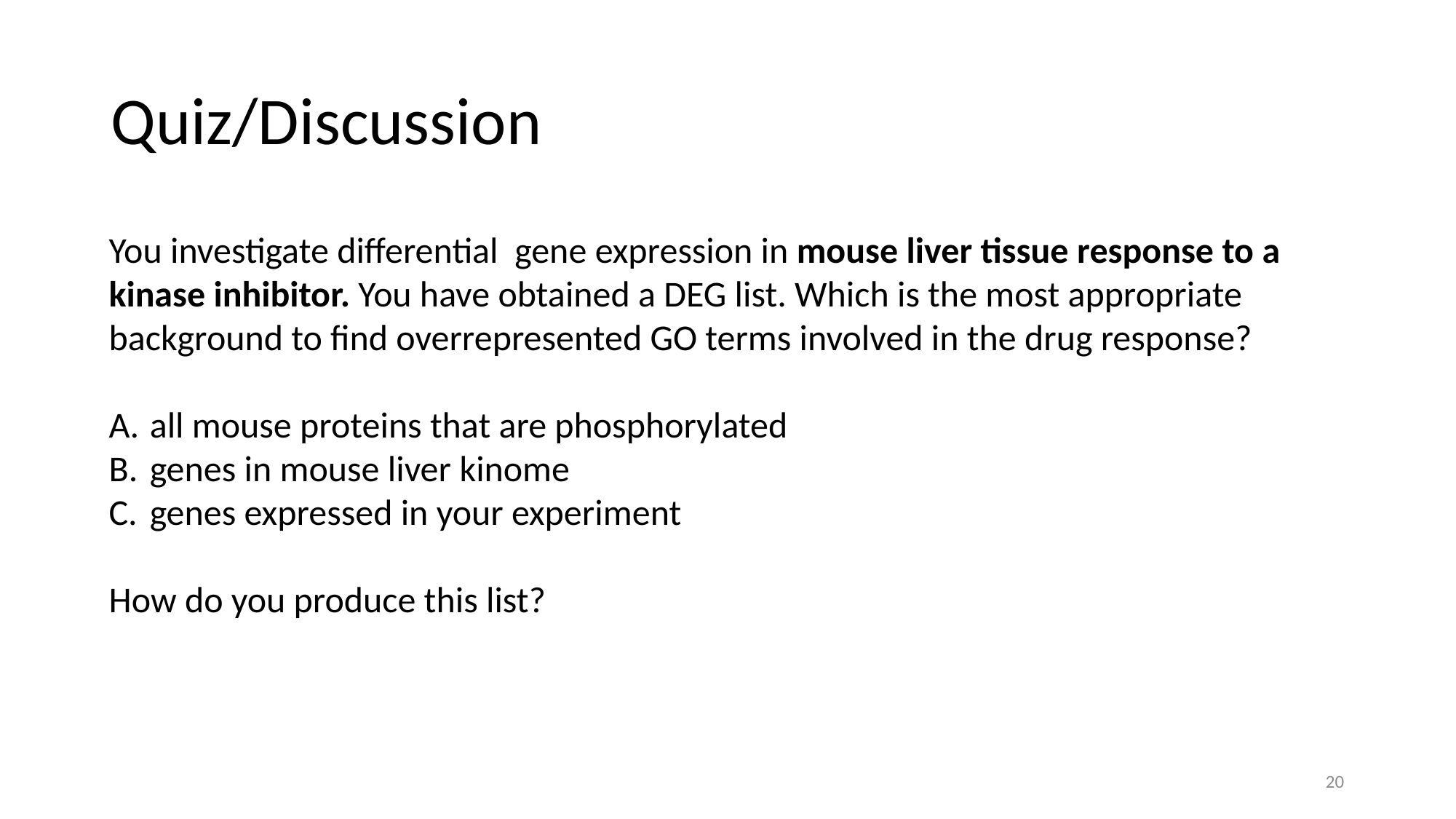

# Quiz/Discussion
You investigate differential  gene expression in mouse liver tissue response to a kinase inhibitor. You have obtained a DEG list. Which is the most appropriate background to find overrepresented GO terms involved in the drug response?

all mouse proteins that are phosphorylated
genes in mouse liver kinome
genes expressed in your experiment

How do you produce this list?
20